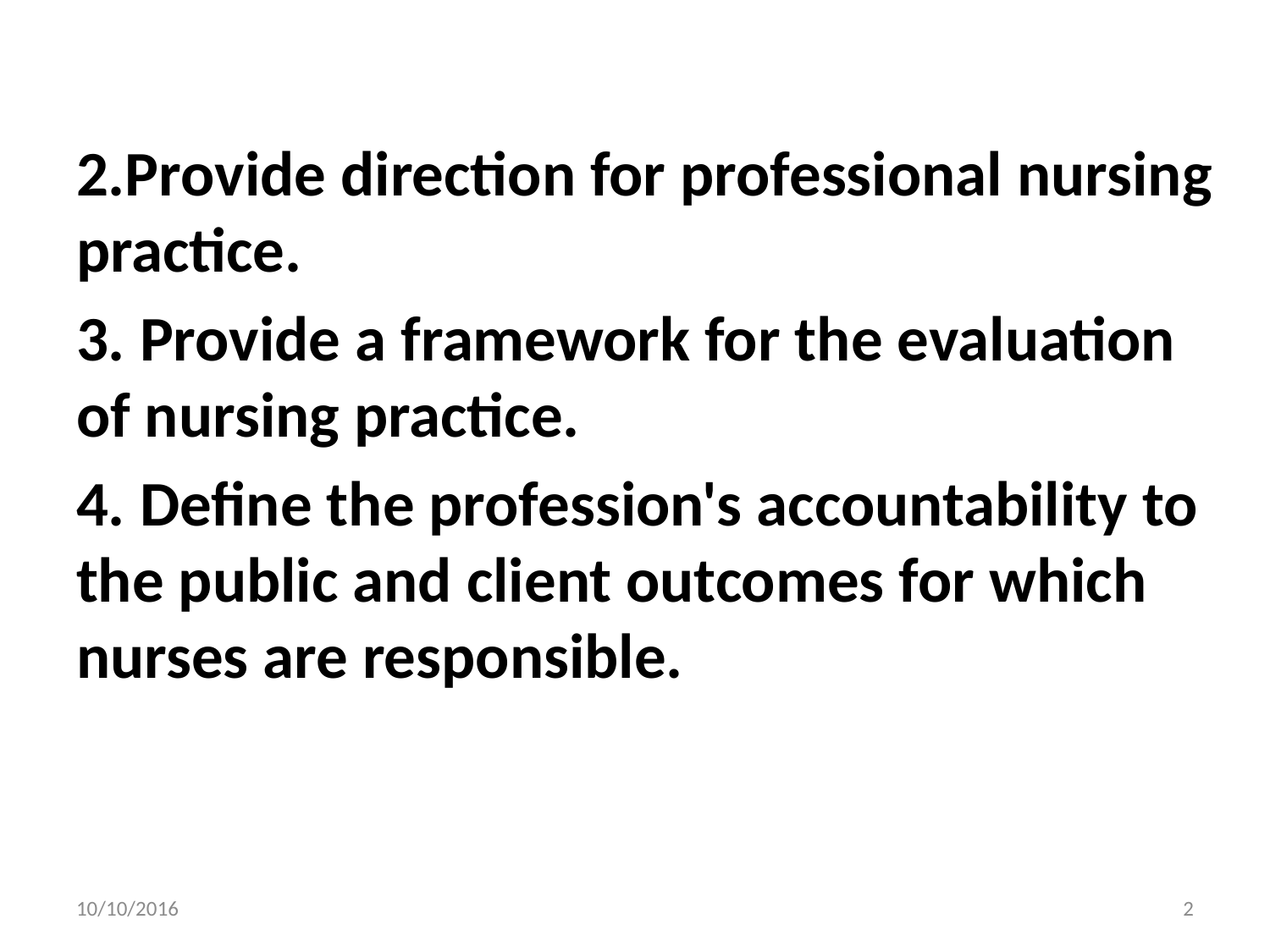

2.Provide direction for professional nursing practice.
3. Provide a framework for the evaluation of nursing practice.
4. Define the profession's accountability to the public and client outcomes for which nurses are responsible.

10/10/2016
2